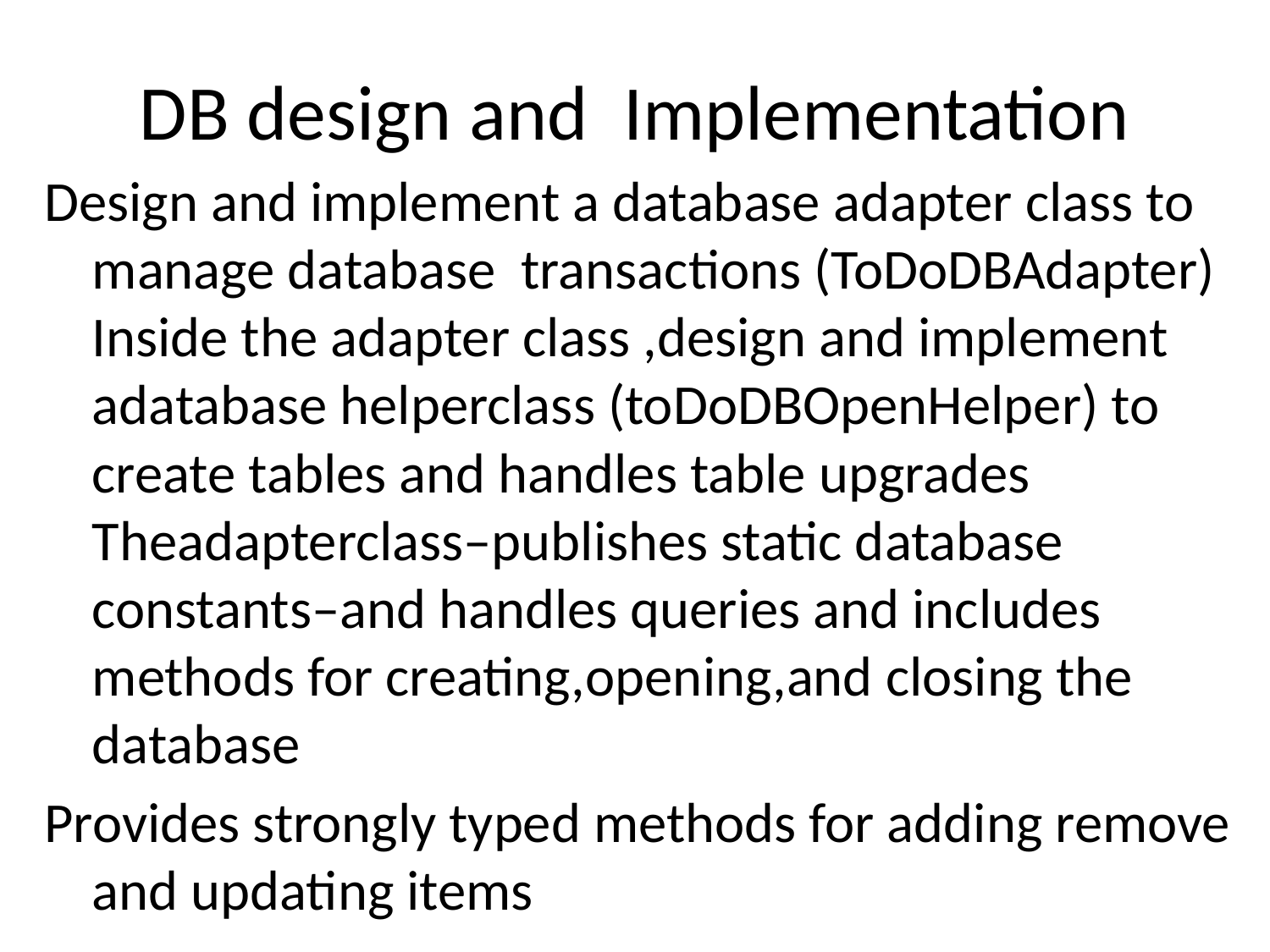

# DB design and  Implementation
Design and implement a database adapter class to manage database  transactions (ToDoDBAdapter) Inside the adapter class ,design and implement adatabase helperclass (toDoDBOpenHelper) to create tables and handles table upgrades Theadapterclass–publishes static database constants–and handles queries and includes methods for creating,opening,and closing the database
Provides strongly typed methods for adding remove and updating items